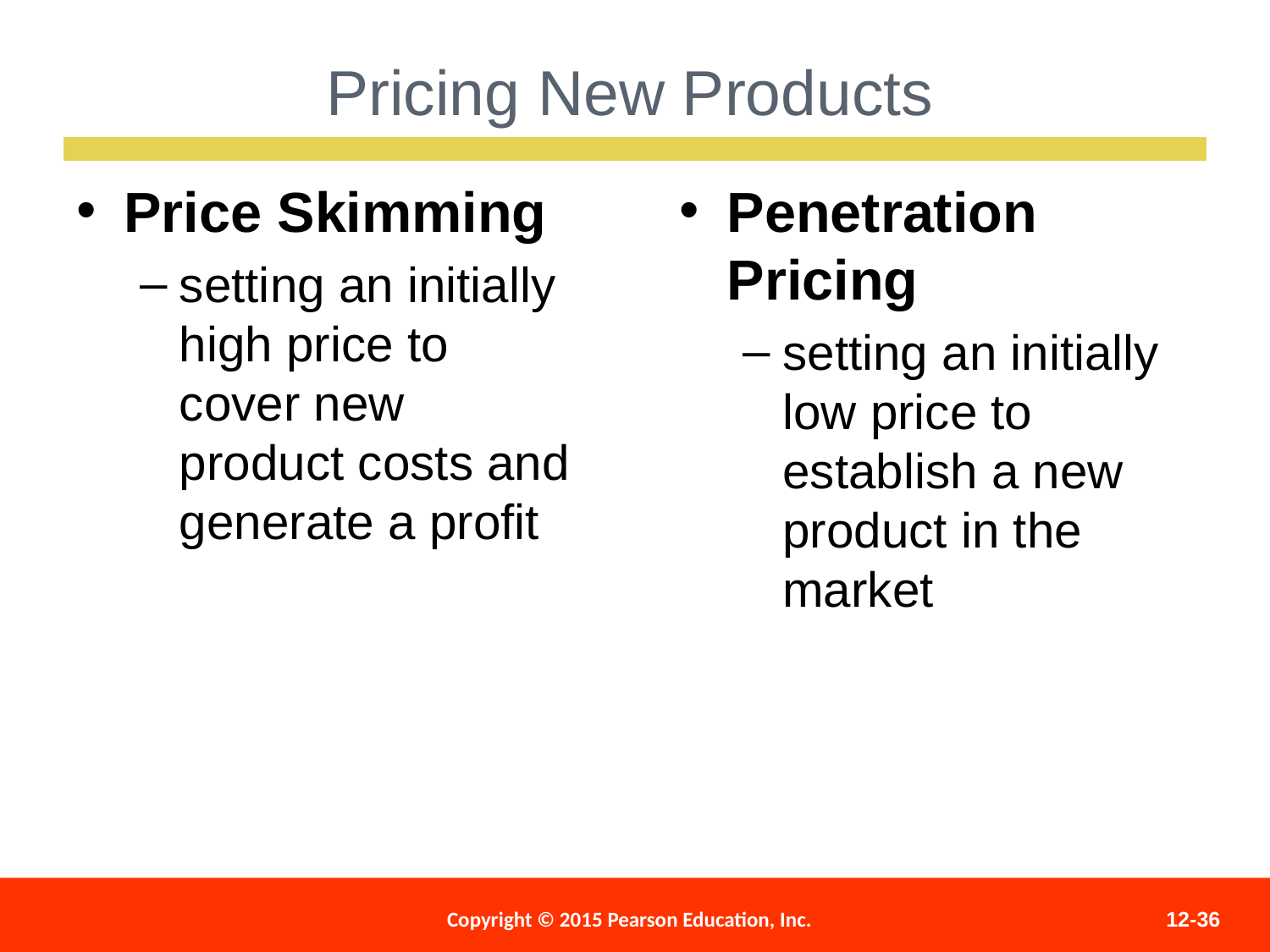

Pricing New Products
Price Skimming
setting an initially high price to cover new product costs and generate a profit

Penetration Pricing
setting an initially low price to establish a new product in the market